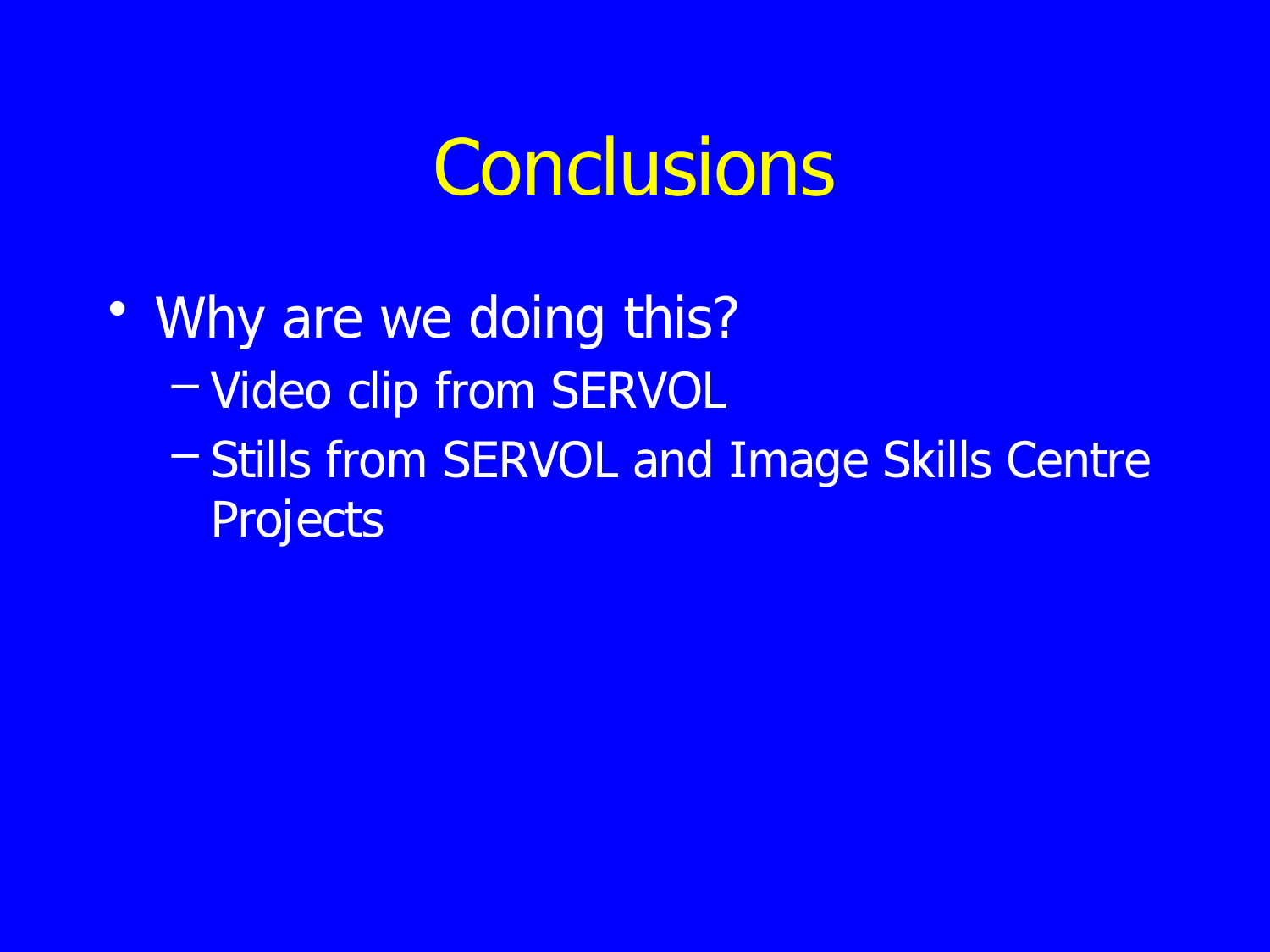

# Conclusions
Why are we doing this?
Video clip from SERVOL
Stills from SERVOL and Image Skills Centre Projects